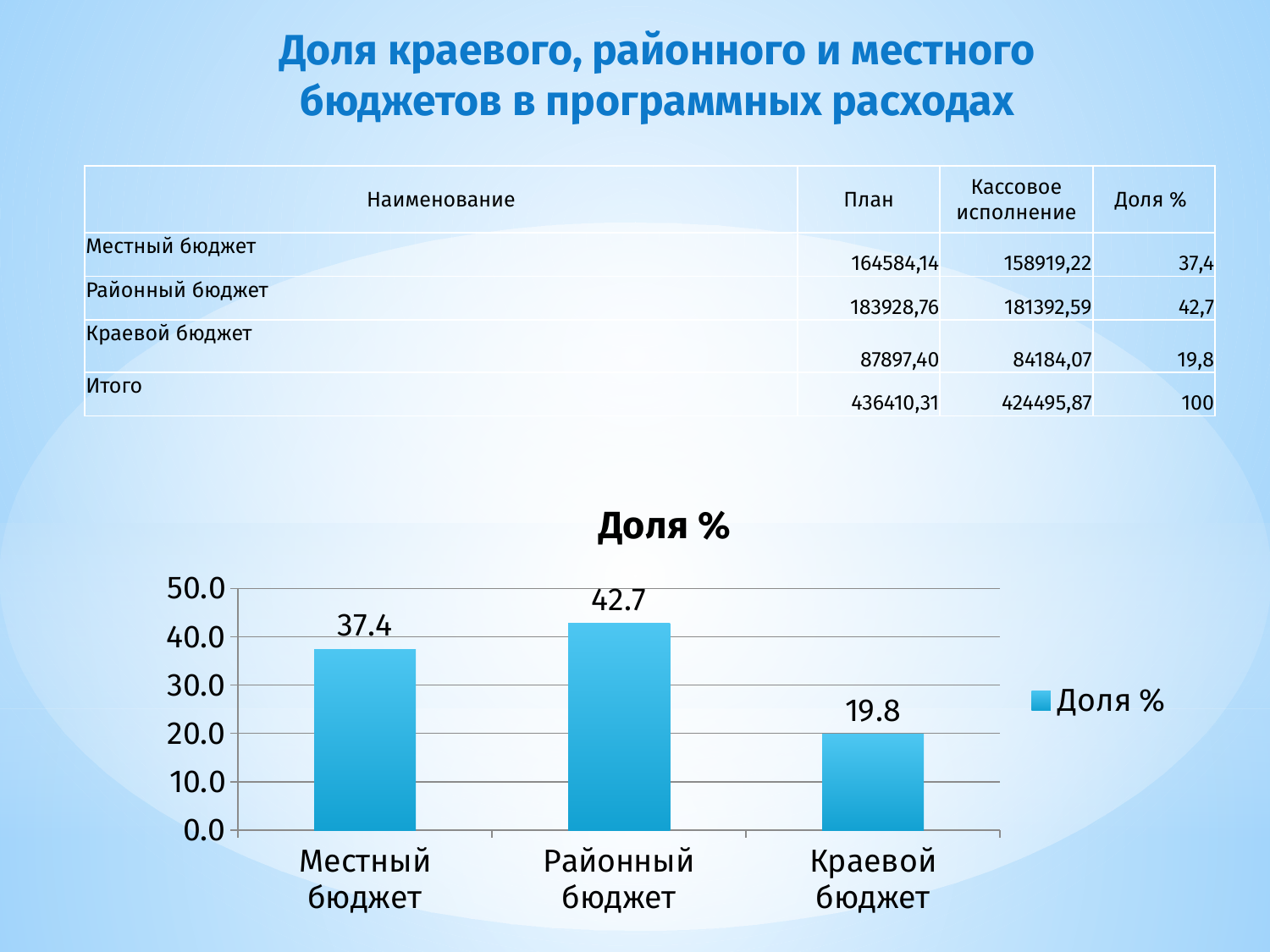

# Доля краевого, районного и местного бюджетов в программных расходах
| Наименование | План | Кассовое исполнение | Доля % |
| --- | --- | --- | --- |
| Местный бюджет | 164584,14 | 158919,22 | 37,4 |
| Районный бюджет | 183928,76 | 181392,59 | 42,7 |
| Краевой бюджет | 87897,40 | 84184,07 | 19,8 |
| Итого | 436410,31 | 424495,87 | 100 |

### Chart:

| Category | Доля %  |
|---|---|
| Местный бюджет | 37.437165297418304 |
| Районный бюджет | 42.73129560067996 |
| Краевой бюджет | 19.83153910190174 |